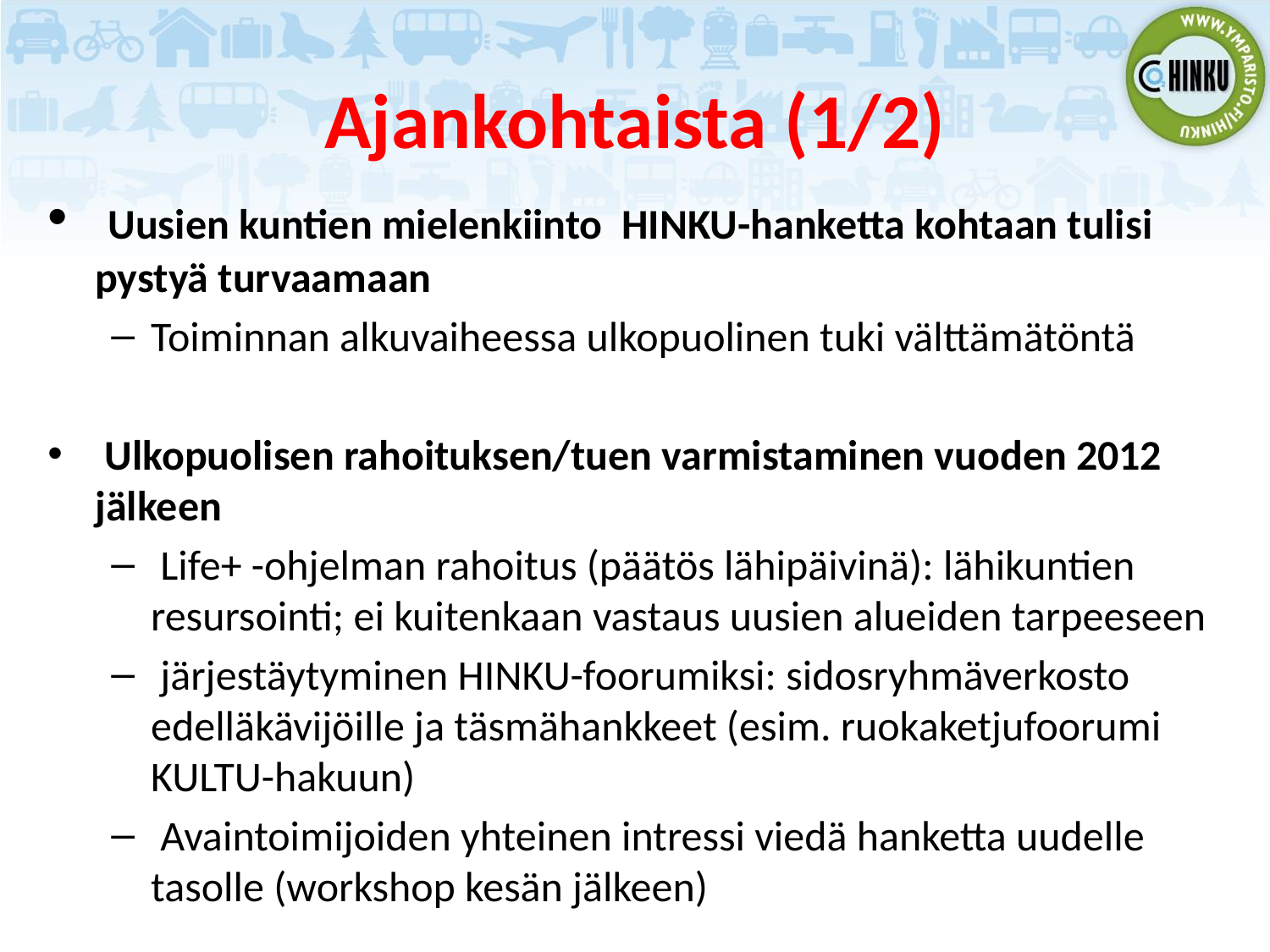

# Ajankohtaista (1/2)
 Uusien kuntien mielenkiinto  HINKU-hanketta kohtaan tulisi pystyä turvaamaan
Toiminnan alkuvaiheessa ulkopuolinen tuki välttämätöntä

 Ulkopuolisen rahoituksen/tuen varmistaminen vuoden 2012 jälkeen
 Life+ -ohjelman rahoitus (päätös lähipäivinä): lähikuntien resursointi; ei kuitenkaan vastaus uusien alueiden tarpeeseen
 järjestäytyminen HINKU-foorumiksi: sidosryhmäverkosto edelläkävijöille ja täsmähankkeet (esim. ruokaketjufoorumi KULTU-hakuun)
 Avaintoimijoiden yhteinen intressi viedä hanketta uudelle tasolle (workshop kesän jälkeen)